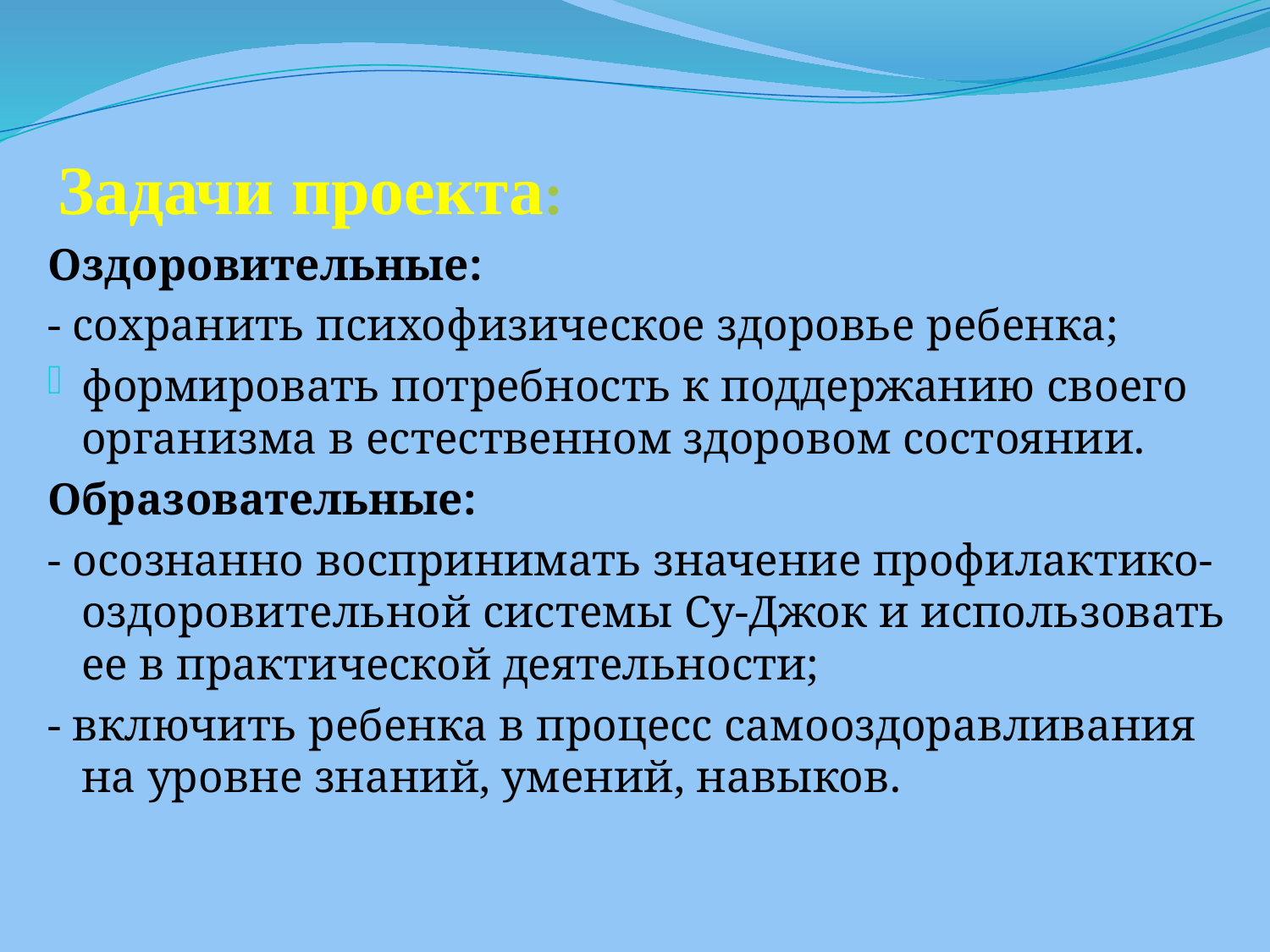

Задачи проекта:
Оздоровительные:
- сохранить психофизическое здоровье ребенка;
формировать потребность к поддержанию своего организма в естественном здоровом состоянии.
Образовательные:
- осознанно воспринимать значение профилактико-оздоровительной системы Су-Джок и использовать ее в практической деятельности;
- включить ребенка в процесс самооздоравливания на уровне знаний, умений, навыков.